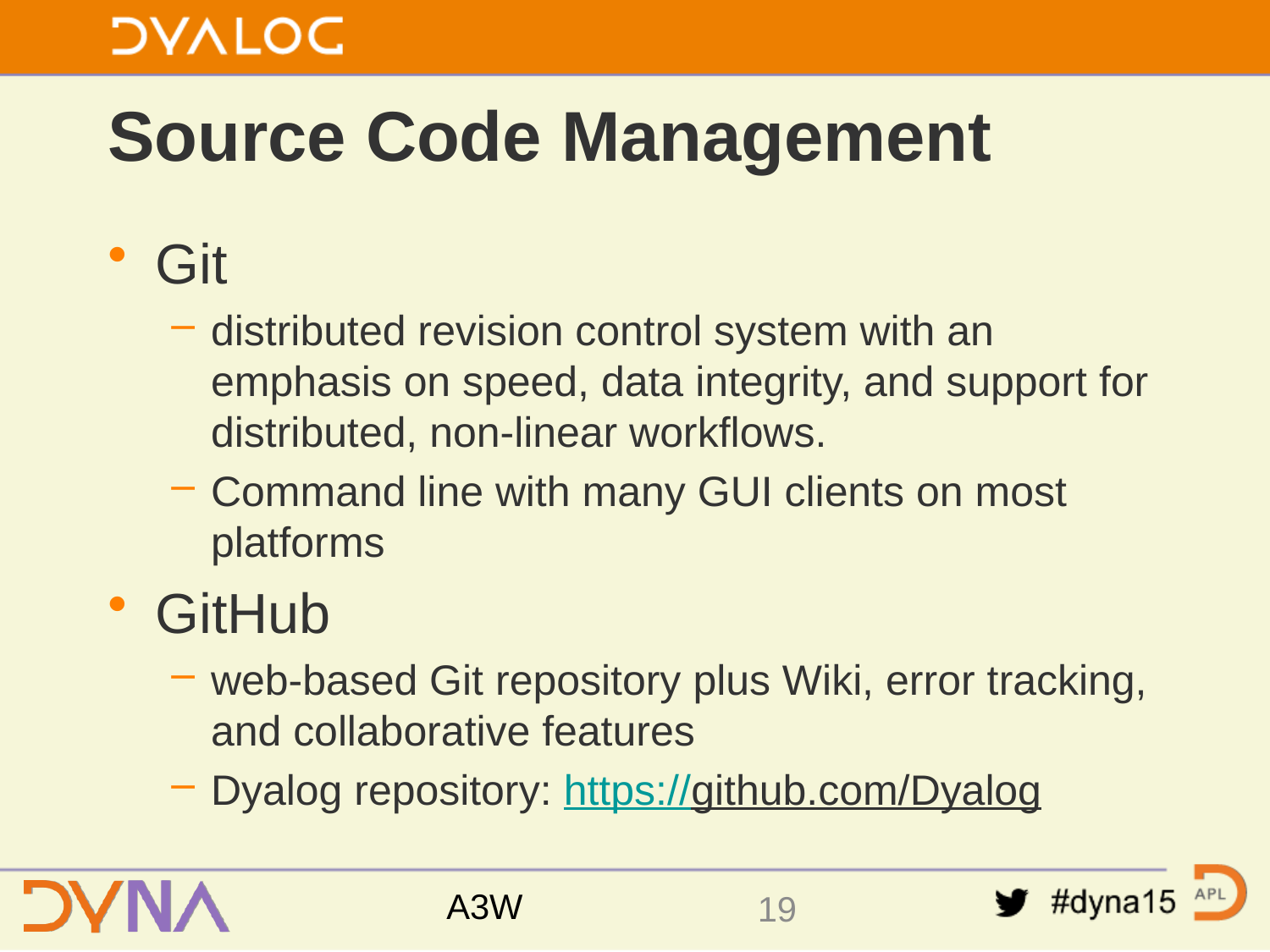

# Source Code Management
Git
distributed revision control system with an emphasis on speed, data integrity, and support for distributed, non-linear workflows.
Command line with many GUI clients on most platforms
GitHub
web-based Git repository plus Wiki, error tracking, and collaborative features
Dyalog repository: https://github.com/Dyalog
19
A3W